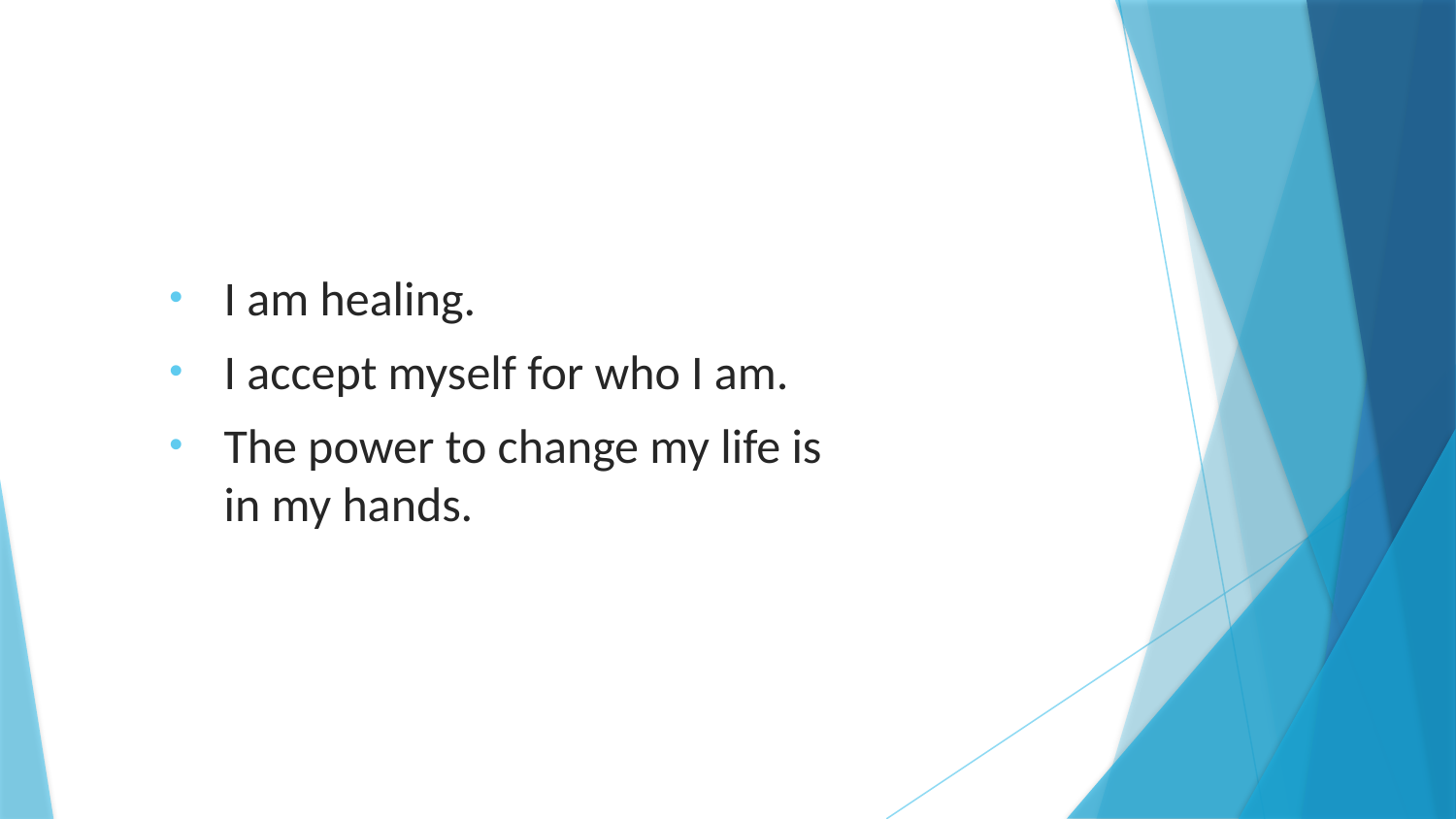

I am healing.
I accept myself for who I am.
The power to change my life is in my hands.